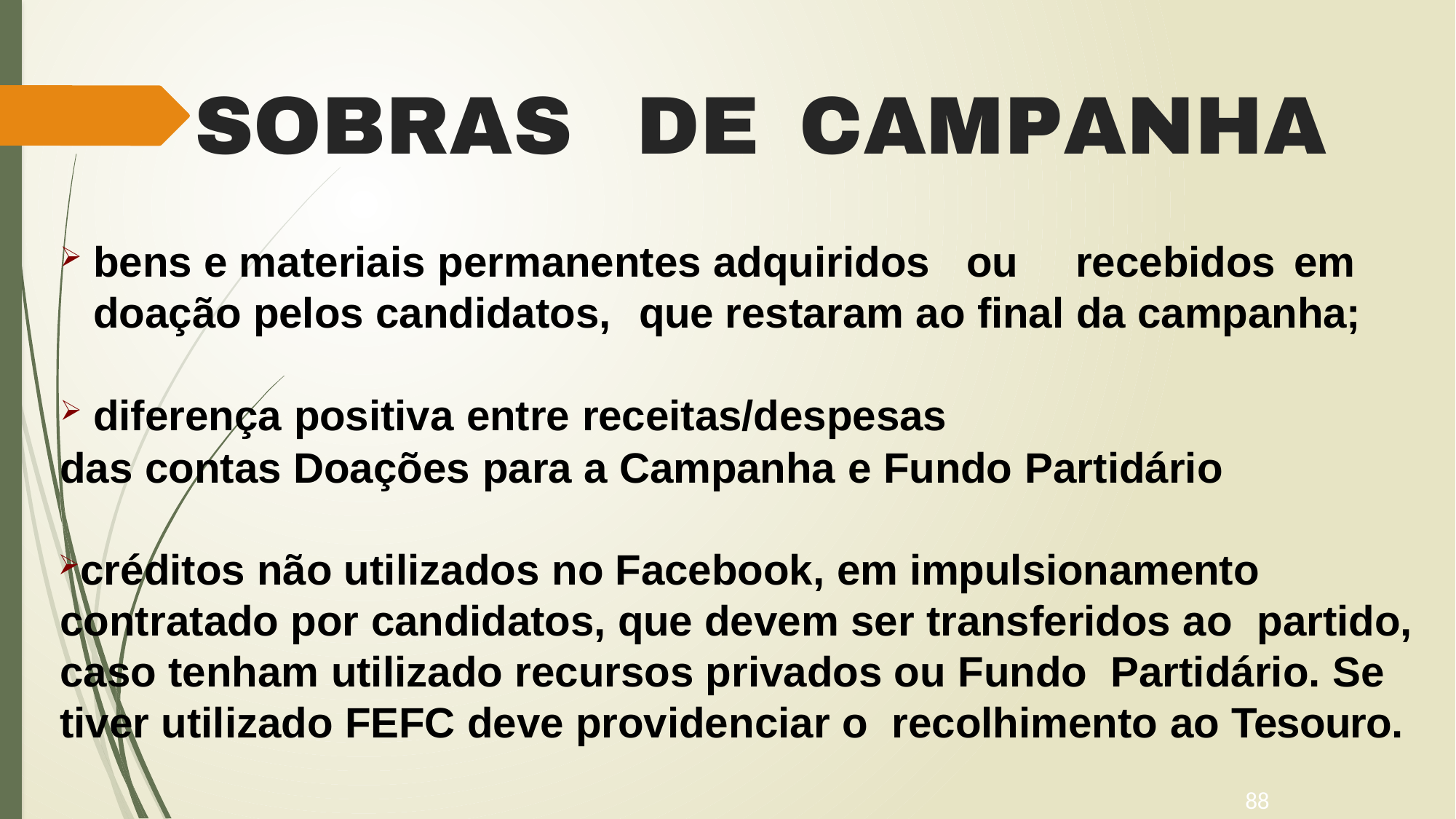

# SOBRAS	DE	CAMPANHA
bens e materiais permanentes adquiridos	ou	recebidos	em doação pelos candidatos,	que restaram ao final da campanha;

diferença positiva entre receitas/despesas
das contas Doações para a Campanha e Fundo Partidário

créditos não utilizados no Facebook, em impulsionamento  contratado por candidatos, que devem ser transferidos ao  partido, caso tenham utilizado recursos privados ou Fundo  Partidário. Se tiver utilizado FEFC deve providenciar o  recolhimento ao Tesouro.
88